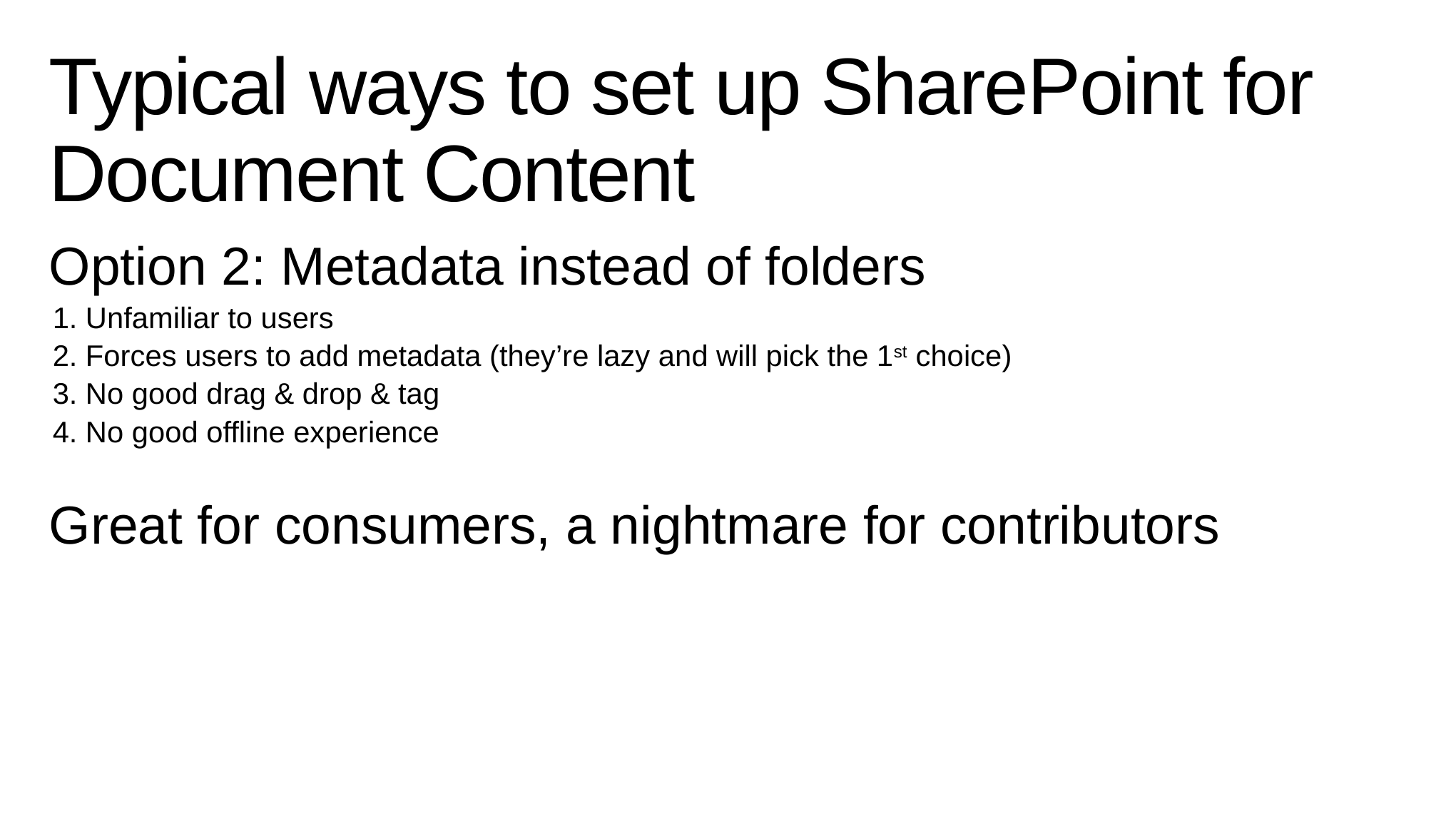

# Typical ways to set up SharePoint for Document Content
Option 2: Metadata instead of folders
1. Unfamiliar to users
2. Forces users to add metadata (they’re lazy and will pick the 1st choice)
3. No good drag & drop & tag
4. No good offline experience

Great for consumers, a nightmare for contributors